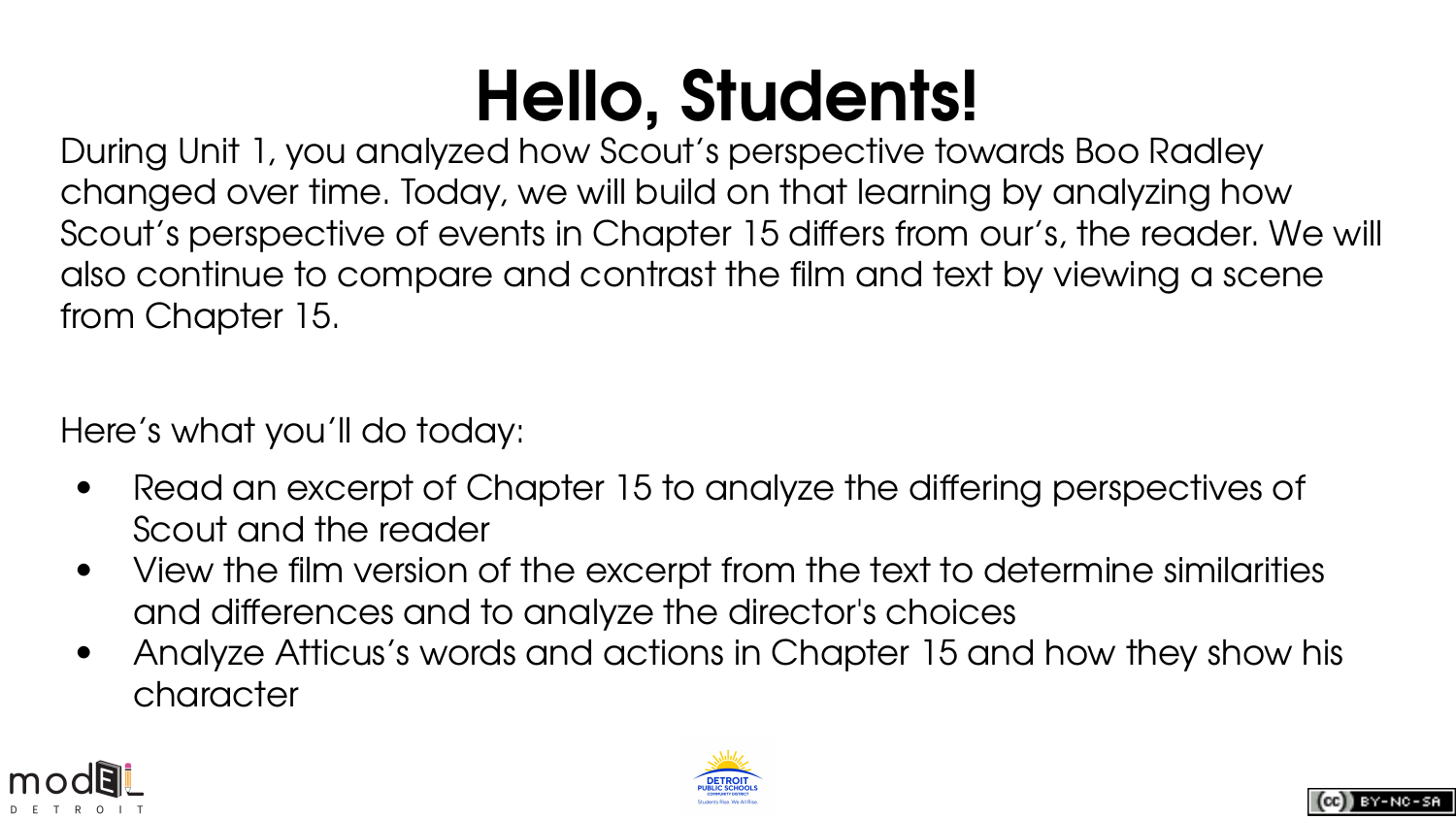

# Hello, Students!
During Unit 1, you analyzed how Scout’s perspective towards Boo Radley changed over time. Today, we will build on that learning by analyzing how Scout’s perspective of events in Chapter 15 differs from our’s, the reader. We will also continue to compare and contrast the film and text by viewing a scene from Chapter 15.

Here’s what you’ll do today:
Read an excerpt of Chapter 15 to analyze the differing perspectives of Scout and the reader
View the film version of the excerpt from the text to determine similarities and differences and to analyze the director's choices
Analyze Atticus’s words and actions in Chapter 15 and how they show his character